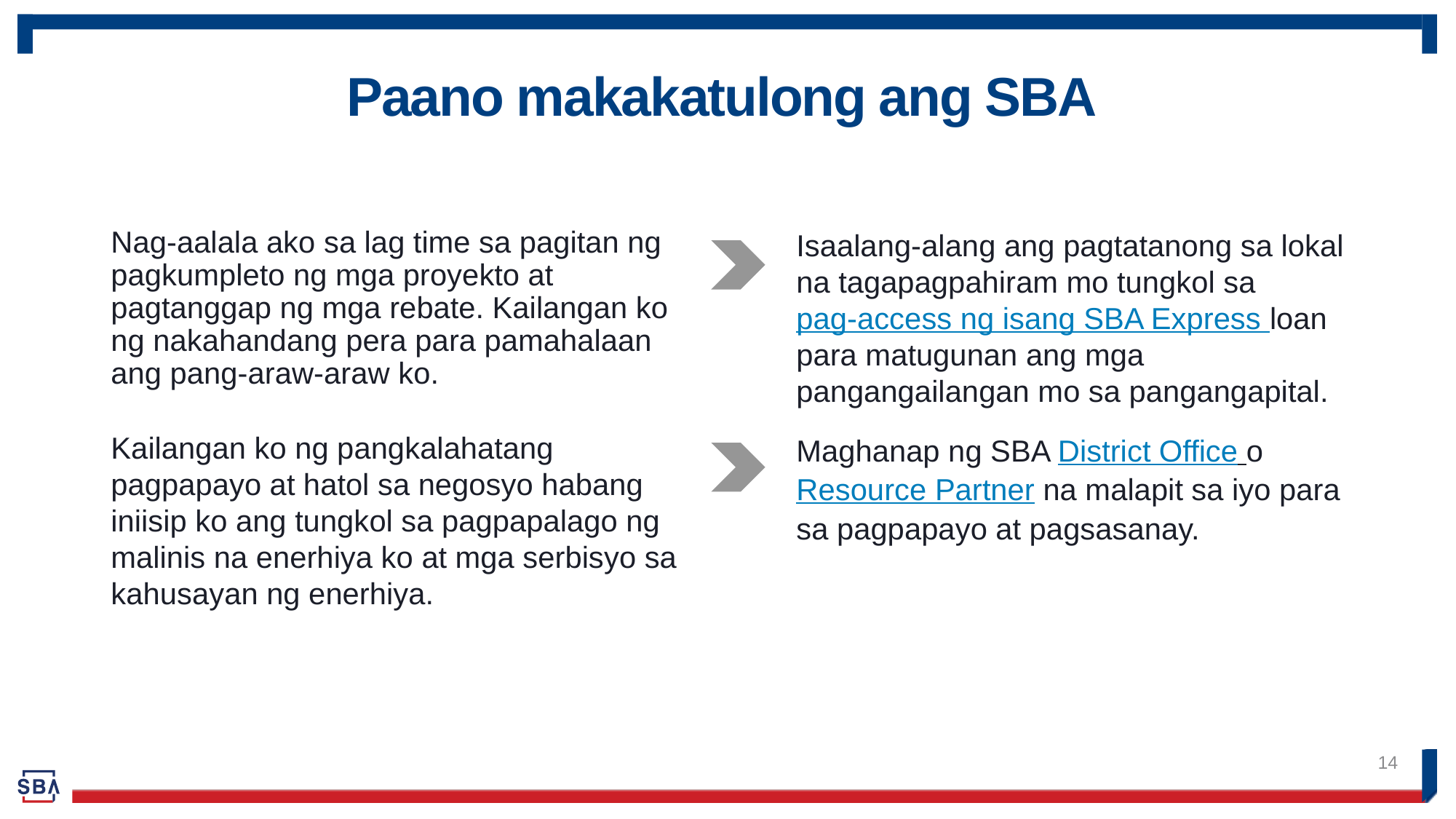

# Paano makakatulong ang SBA
Nag-aalala ako sa lag time sa pagitan ng pagkumpleto ng mga proyekto at pagtanggap ng mga rebate. Kailangan ko ng nakahandang pera para pamahalaan ang pang-araw-araw ko.
Isaalang-alang ang pagtatanong sa lokal na tagapagpahiram mo tungkol sa pag-access ng isang SBA Express loan para matugunan ang mga pangangailangan mo sa pangangapital.

Kailangan ko ng pangkalahatang pagpapayo at hatol sa negosyo habang iniisip ko ang tungkol sa pagpapalago ng malinis na enerhiya ko at mga serbisyo sa kahusayan ng enerhiya.
Maghanap ng SBA District Office o Resource Partner na malapit sa iyo para sa pagpapayo at pagsasanay.

14